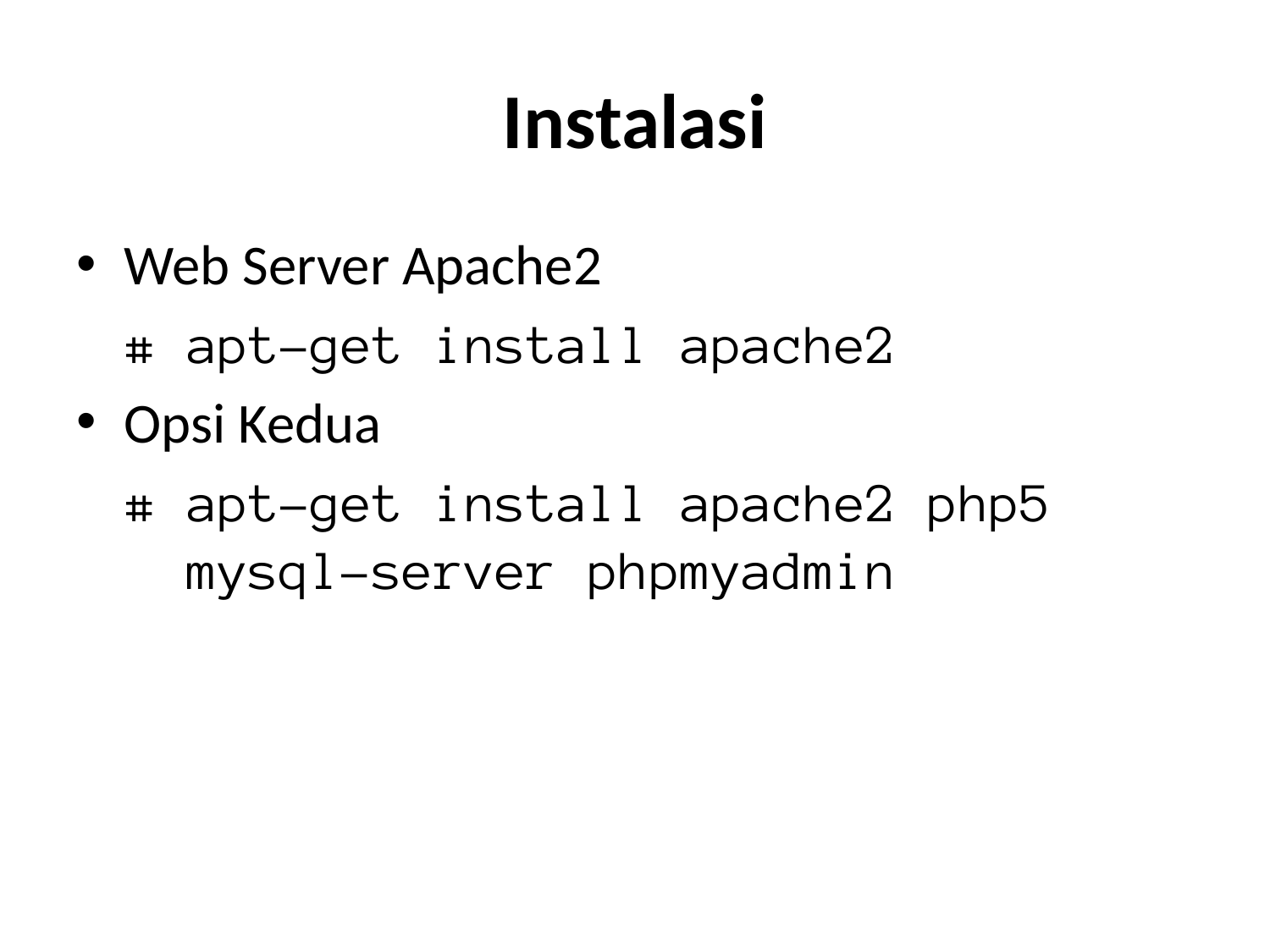

# Instalasi
Web Server Apache2
# apt-get install apache2
Opsi Kedua
# apt-get install apache2 php5 mysql-server phpmyadmin